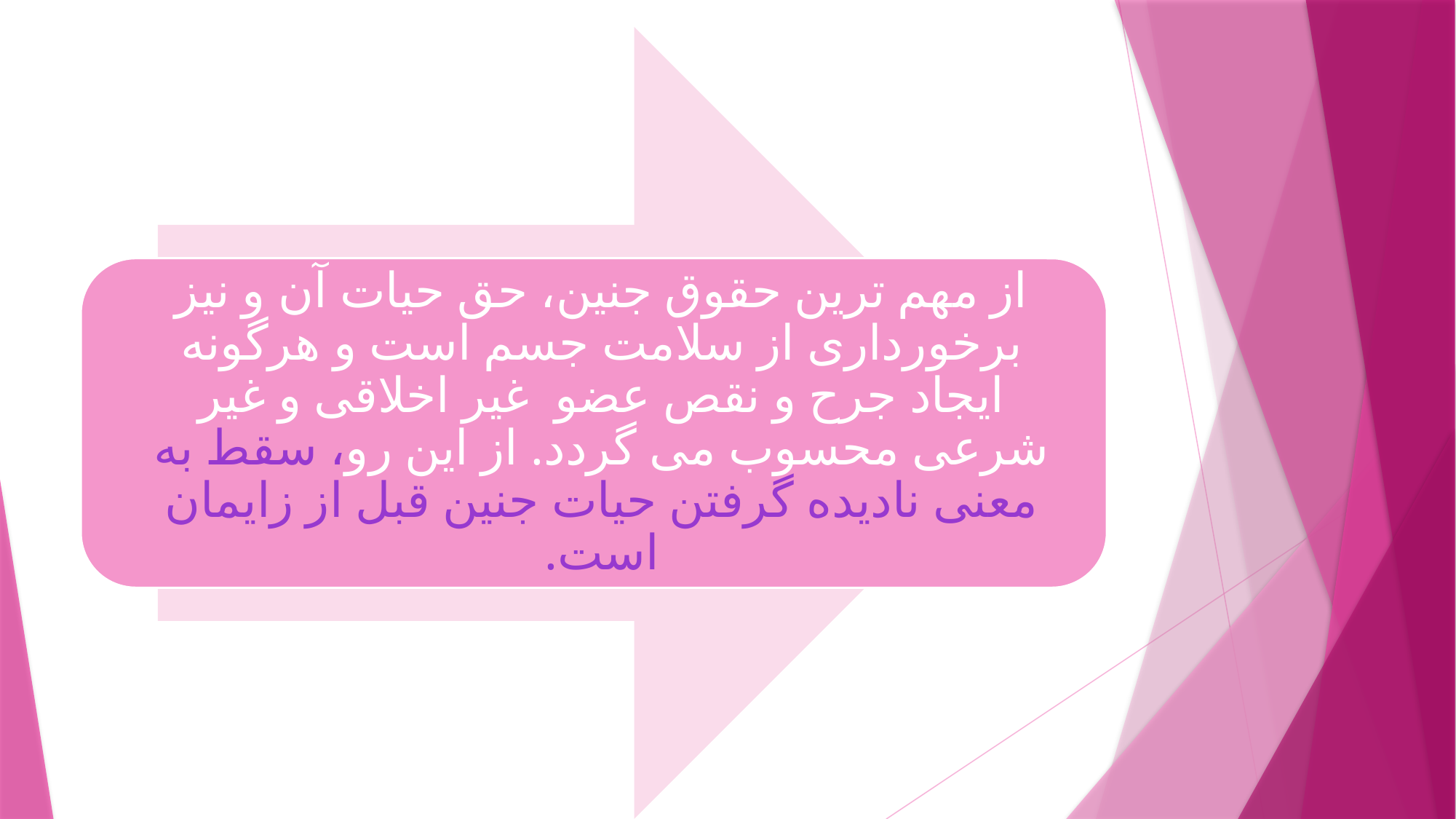

از مهم ترین حقوق جنین، حق حیات آن و نیز برخورداری از سلامت جسم است و هرگونه ایجاد جرح و نقص عضو  غیر اخلاقی و غیر شرعی محسوب می گردد. از این رو، سقط به معنی نادیده گرفتن حیات جنین قبل از زایمان است.